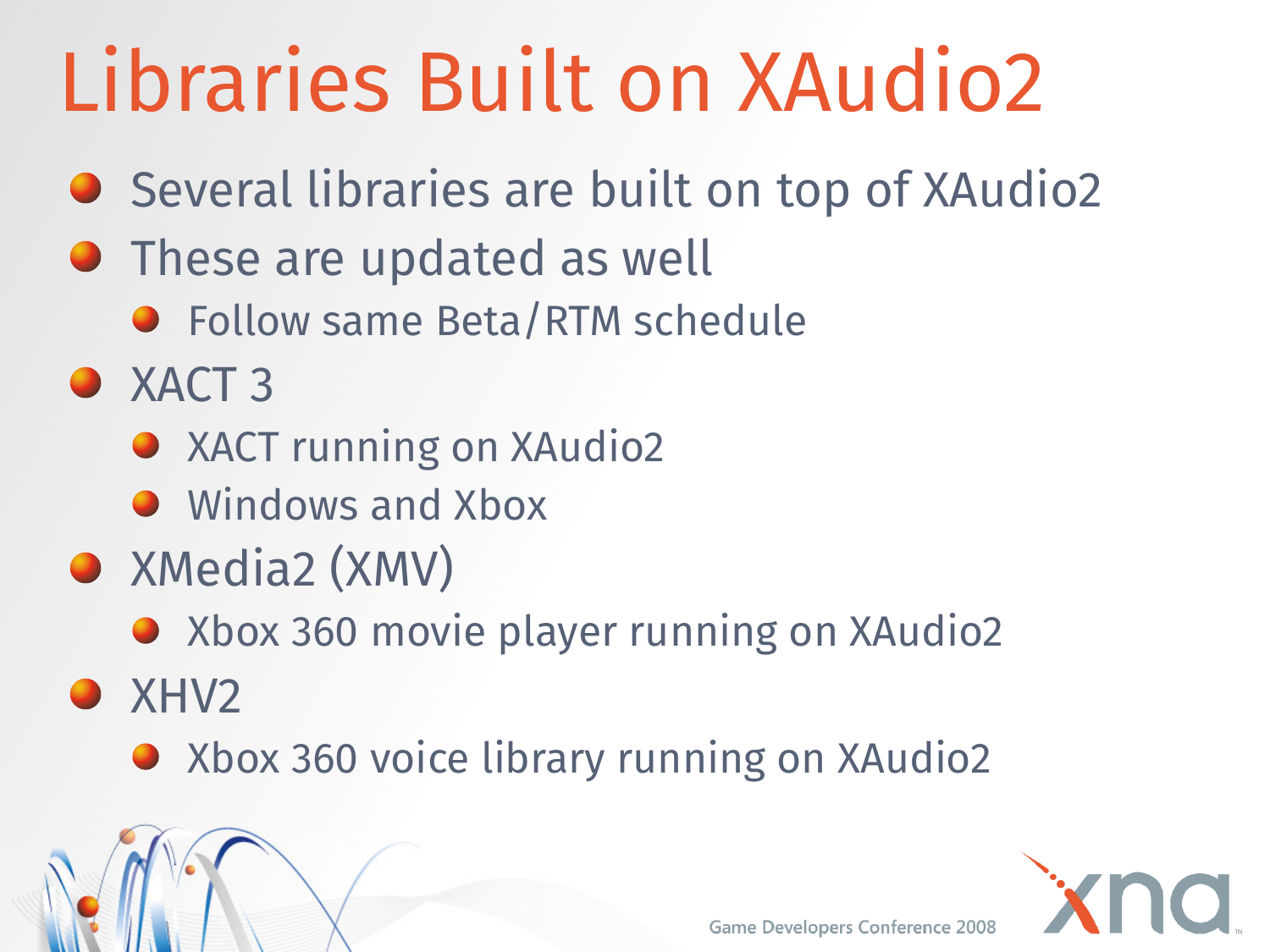

# Libraries Built on XAudio2
Several libraries are built on top of XAudio2
These are updated as well
Follow same Beta/RTM schedule
XACT 3
XACT running on XAudio2
Windows and Xbox
XMedia2 (XMV)
Xbox 360 movie player running on XAudio2
XHV2
Xbox 360 voice library running on XAudio2